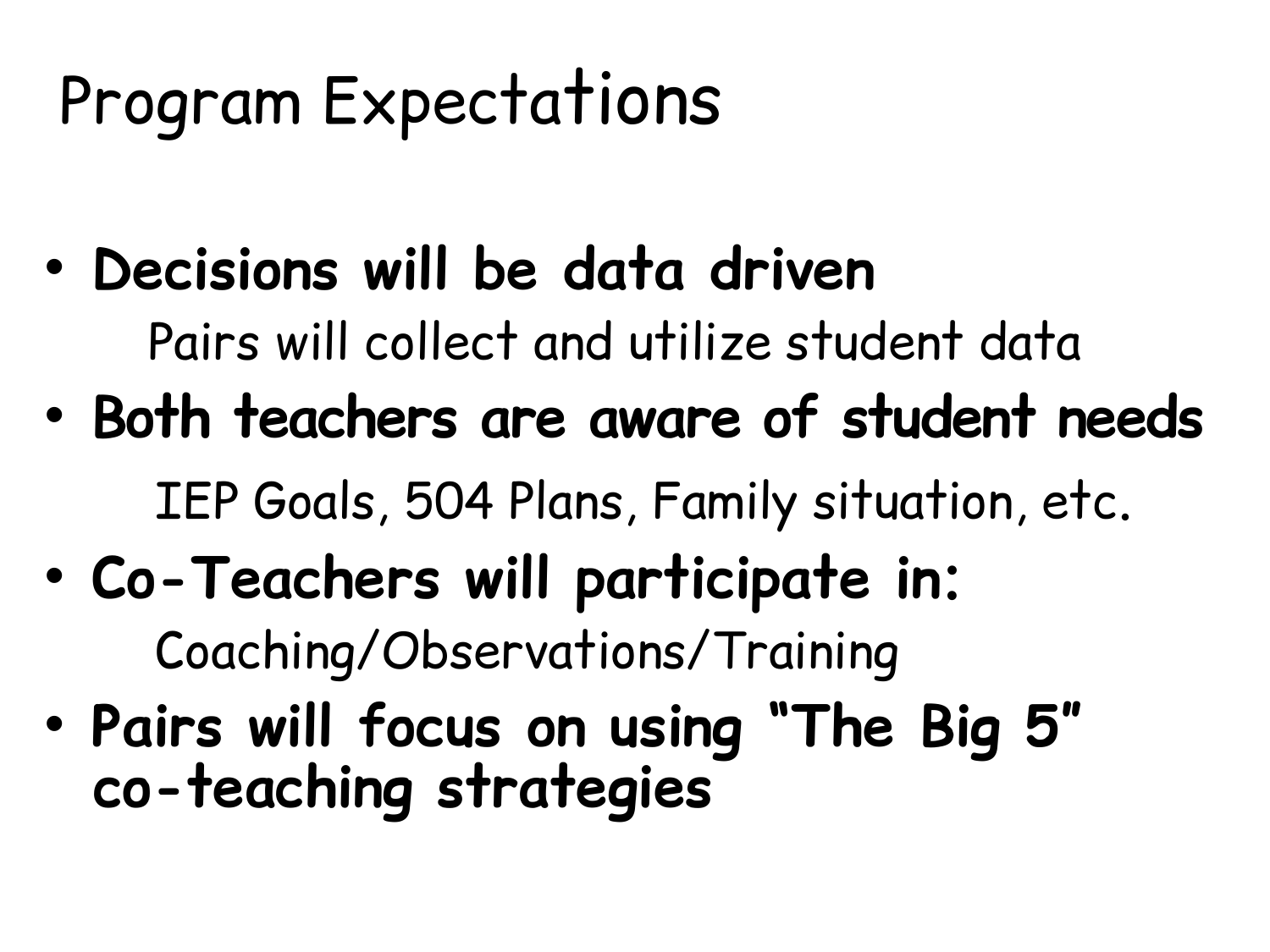

Program Expectations
Decisions will be data driven
Pairs will collect and utilize student data
Both teachers are aware of student needs
IEP Goals, 504 Plans, Family situation, etc.
Co-Teachers will participate in:
Coaching/Observations/Training
Pairs will focus on using “The Big 5”
  co-teaching strategies